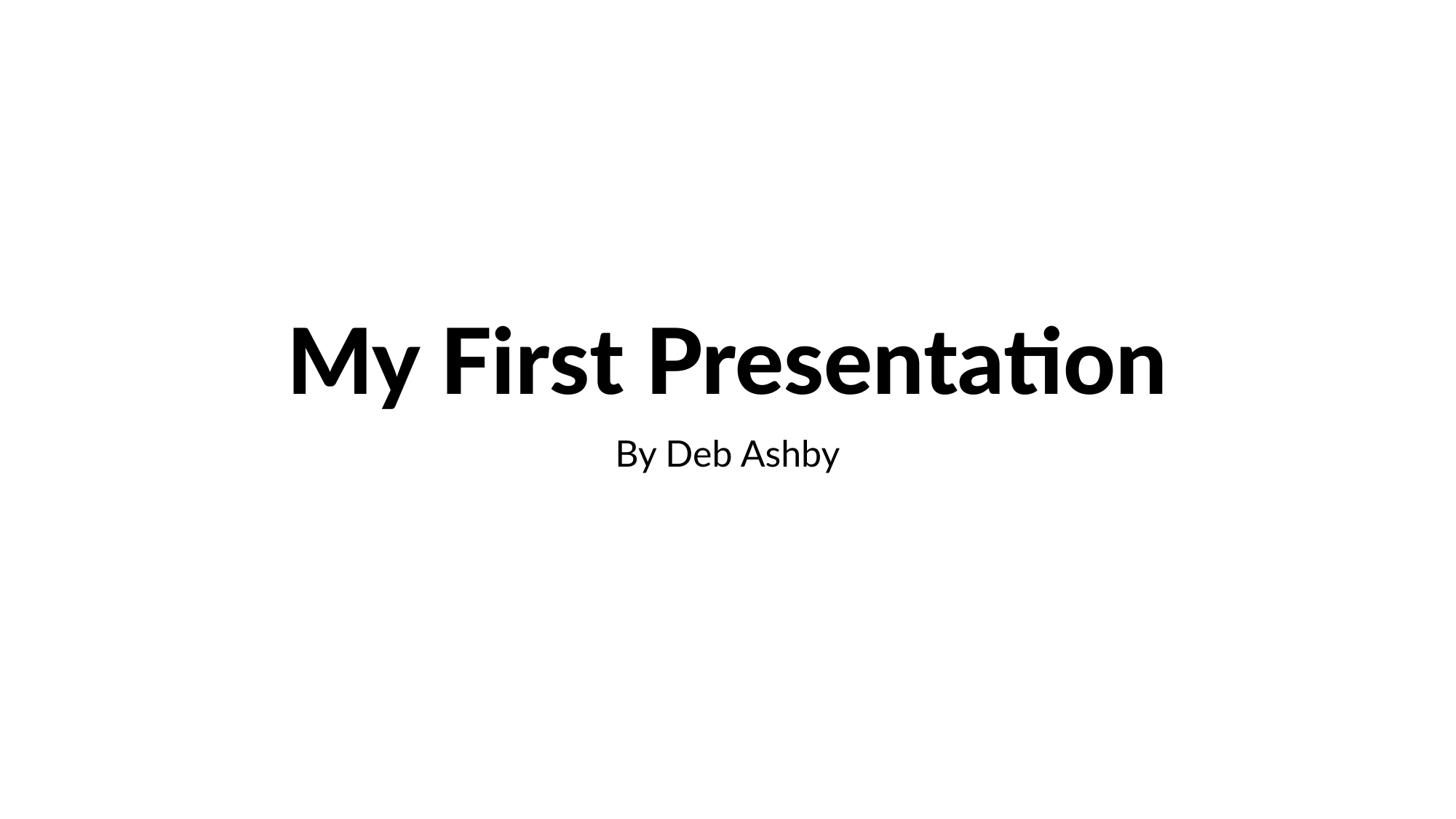

# My First Presentation
By Deb Ashby